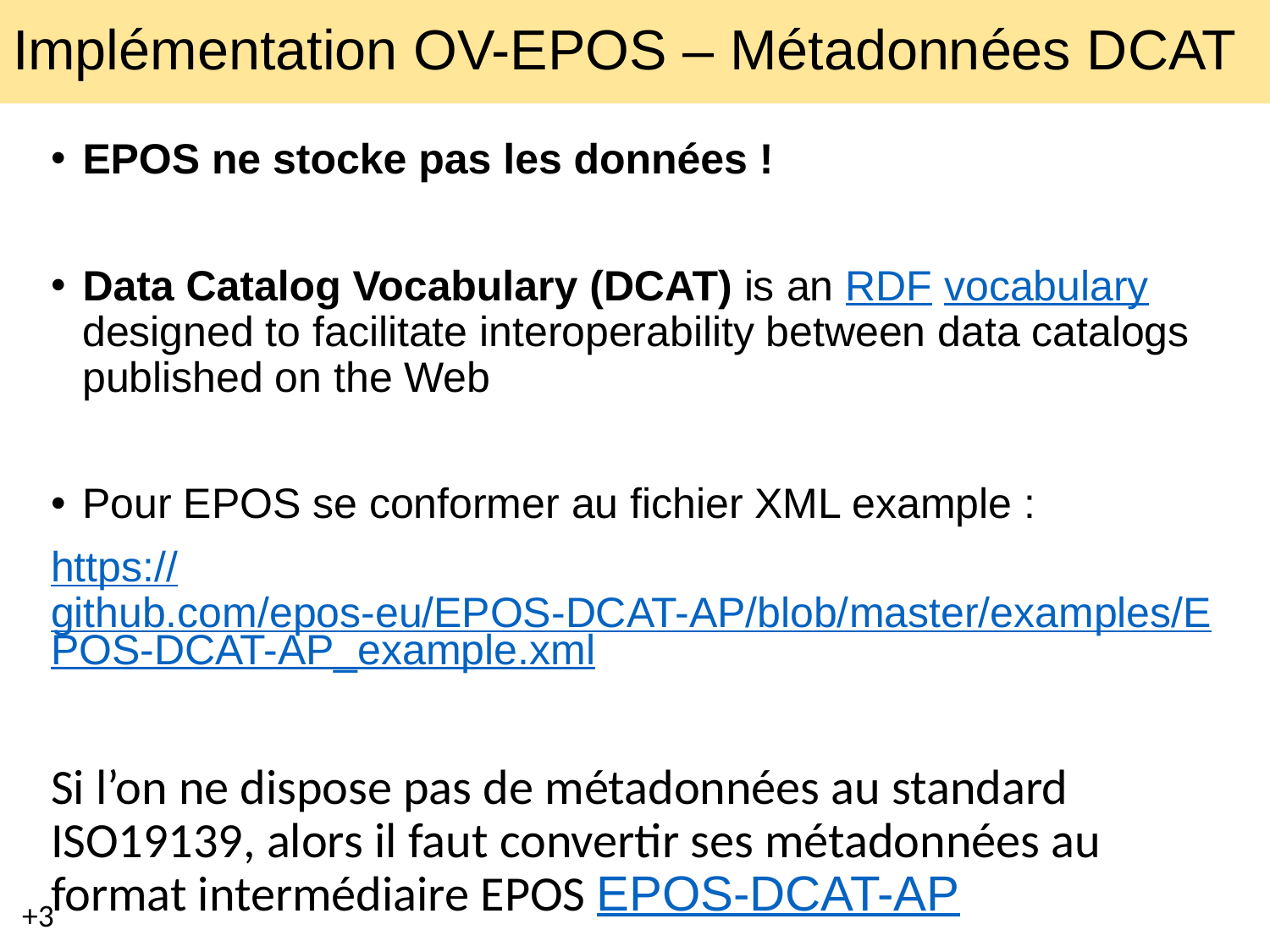

# Implémentation OV-EPOS – Métadonnées DCAT
EPOS ne stocke pas les données !

Data Catalog Vocabulary (DCAT) is an RDF vocabulary designed to facilitate interoperability between data catalogs published on the Web

Pour EPOS se conformer au fichier XML example :
https://github.com/epos-eu/EPOS-DCAT-AP/blob/master/examples/EPOS-DCAT-AP_example.xml

Si l’on ne dispose pas de métadonnées au standard ISO19139, alors il faut convertir ses métadonnées au format intermédiaire EPOS EPOS-DCAT-AP

+3